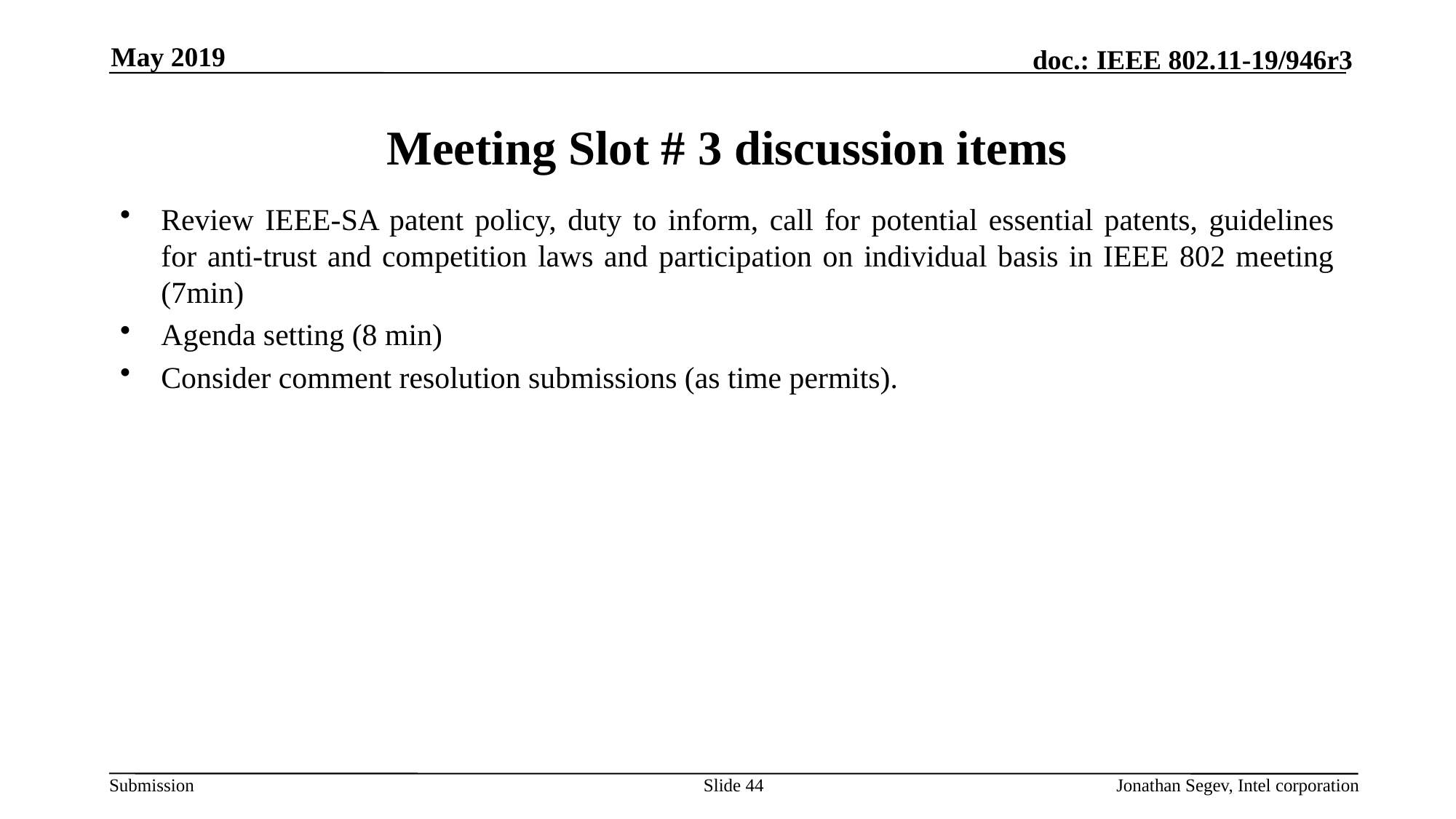

May 2019
# Meeting Slot # 3 discussion items
Review IEEE-SA patent policy, duty to inform, call for potential essential patents, guidelines for anti-trust and competition laws and participation on individual basis in IEEE 802 meeting (7min)
Agenda setting (8 min)
Consider comment resolution submissions (as time permits).

Slide 44
Jonathan Segev, Intel corporation